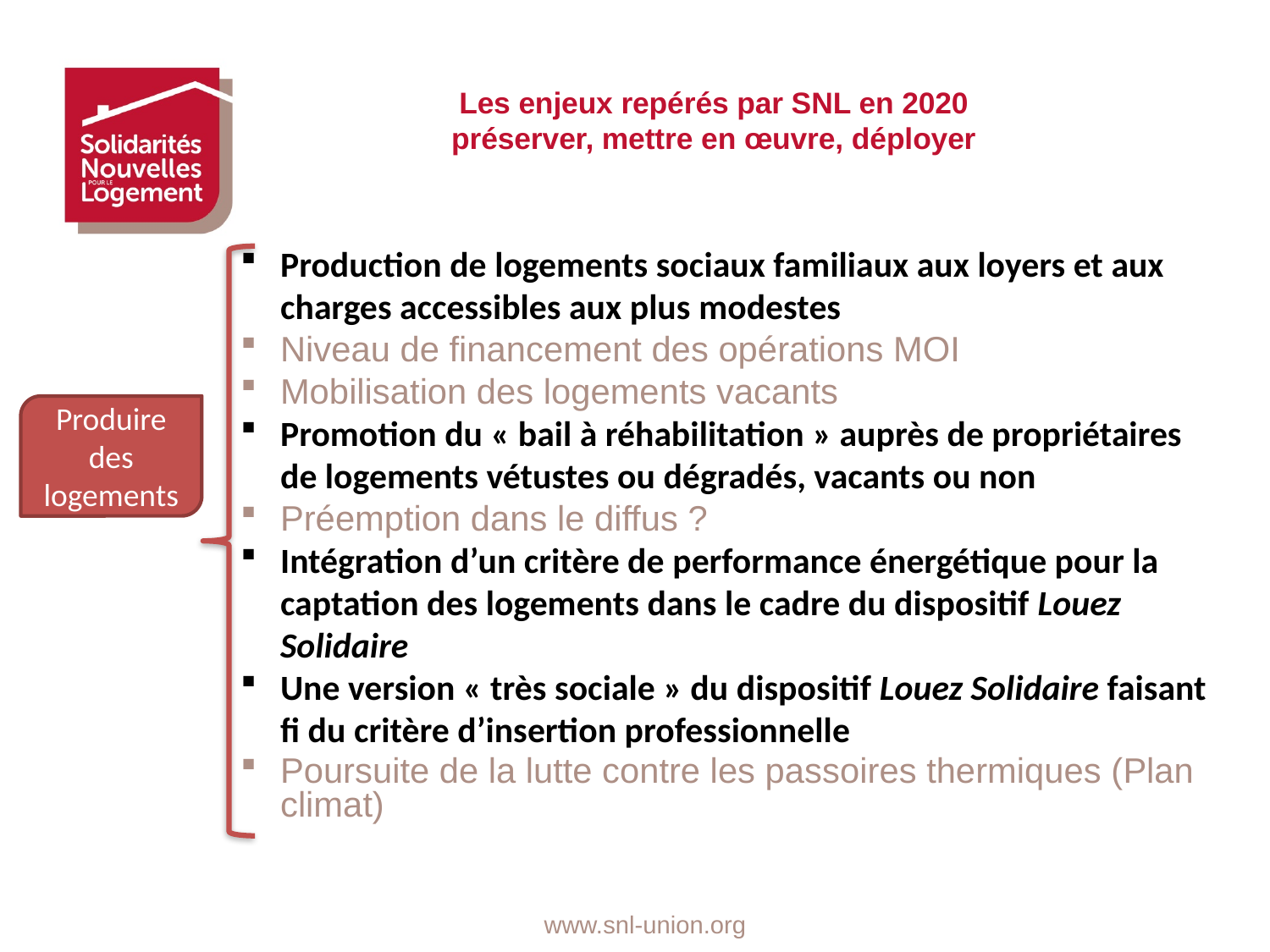

# Les enjeux repérés par SNL en 2020 préserver, mettre en œuvre, déployer
Production de logements sociaux familiaux aux loyers et aux charges accessibles aux plus modestes
Niveau de financement des opérations MOI
Mobilisation des logements vacants
Promotion du « bail à réhabilitation » auprès de propriétaires de logements vétustes ou dégradés, vacants ou non
Préemption dans le diffus ?
Intégration d’un critère de performance énergétique pour la captation des logements dans le cadre du dispositif Louez Solidaire
Une version « très sociale » du dispositif Louez Solidaire faisant fi du critère d’insertion professionnelle
Poursuite de la lutte contre les passoires thermiques (Plan climat)

Produire des logements